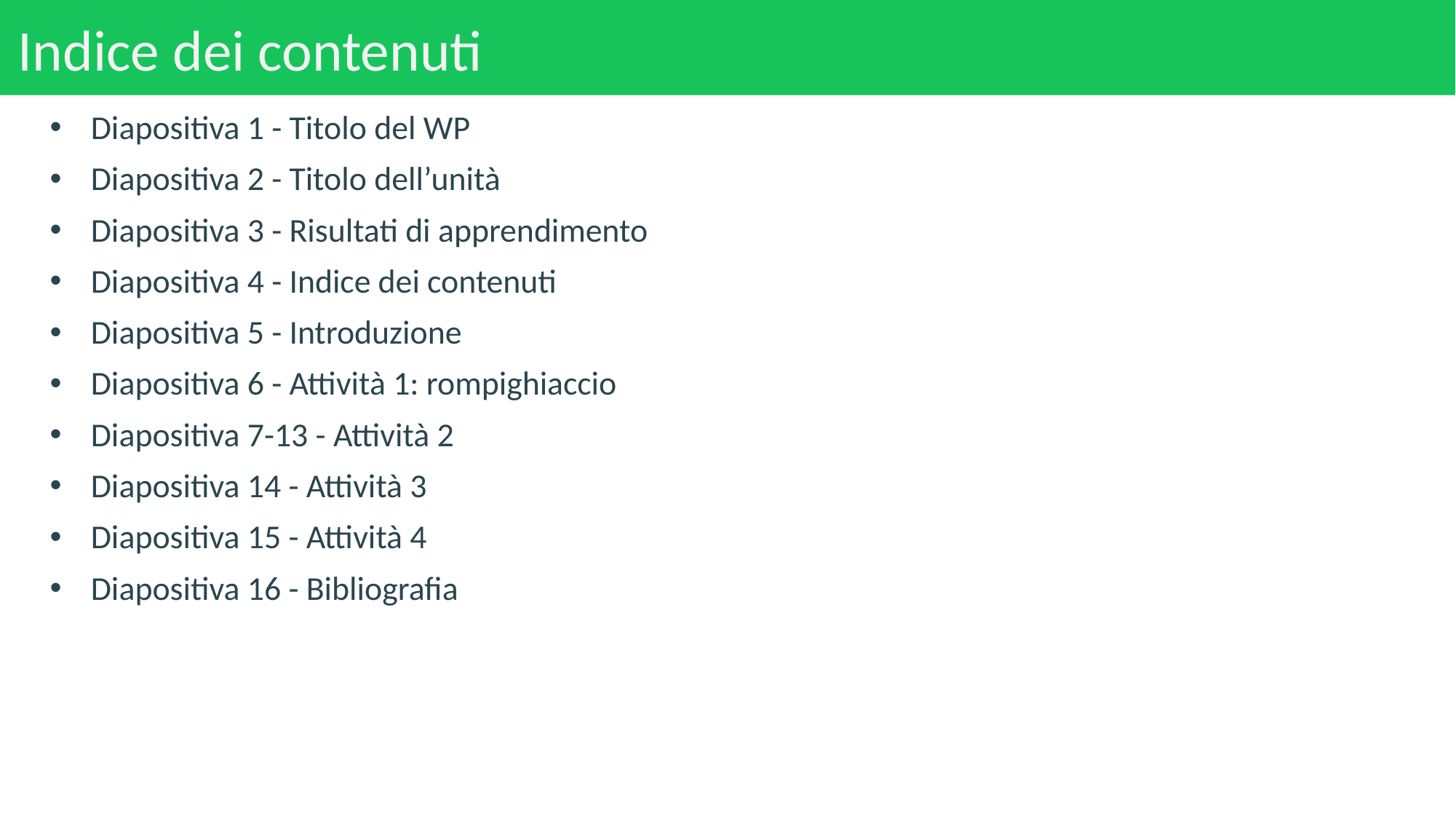

# Indice dei contenuti
Diapositiva 1 - Titolo del WP
Diapositiva 2 - Titolo dell’unità
Diapositiva 3 - Risultati di apprendimento
Diapositiva 4 - Indice dei contenuti
Diapositiva 5 - Introduzione
Diapositiva 6 - Attività 1: rompighiaccio
Diapositiva 7-13 - Attività 2
Diapositiva 14 - Attività 3
Diapositiva 15 - Attività 4
Diapositiva 16 - Bibliografia